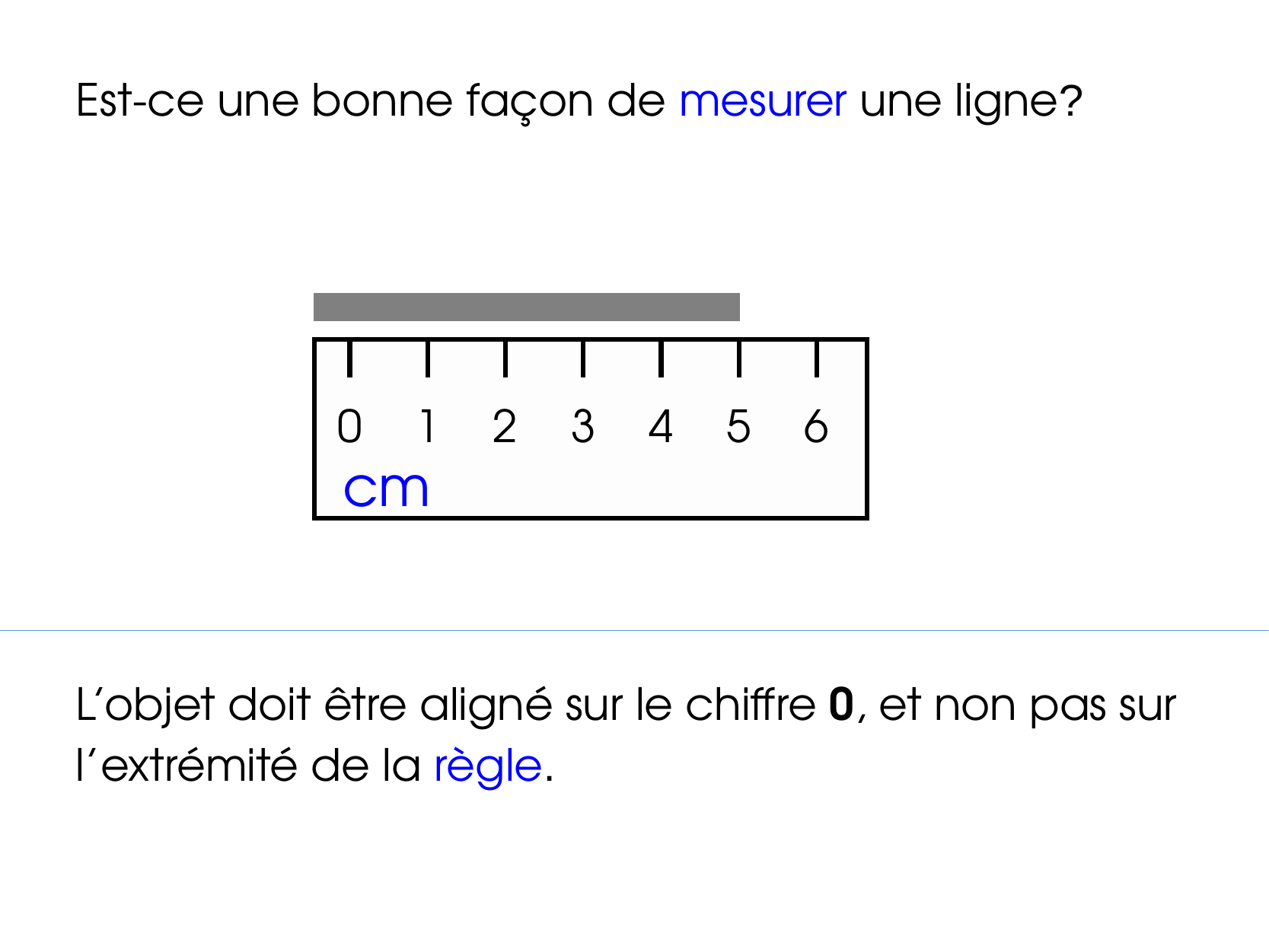

Est-ce une bonne façon de mesurer une ligne?

0
1
2
3
4
5
6
cm
L’objet doit être aligné sur le chiffre 0, et non pas sur l’extrémité de la règle.